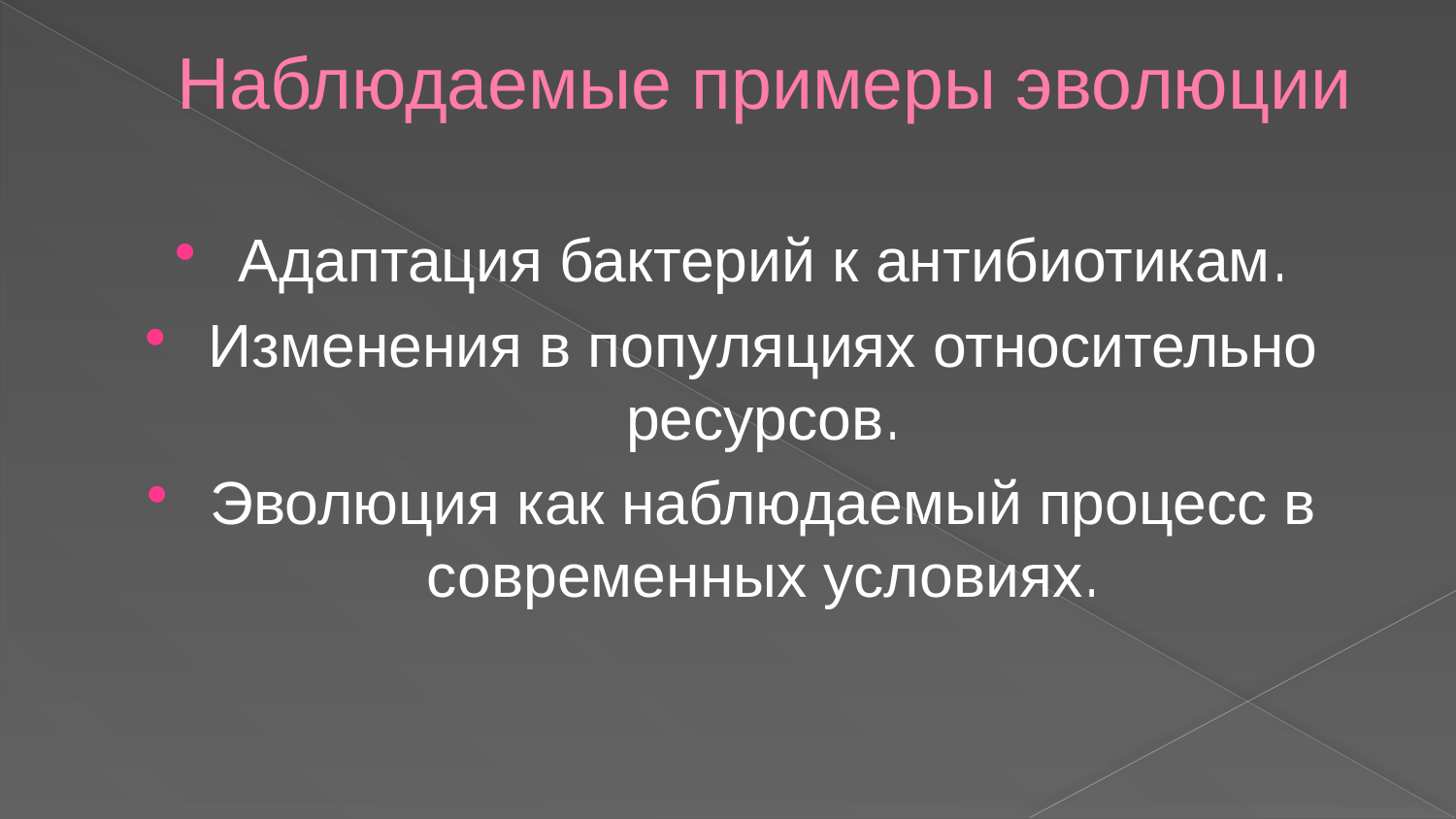

# Наблюдаемые примеры эволюции
Адаптация бактерий к антибиотикам.
Изменения в популяциях относительно ресурсов.
Эволюция как наблюдаемый процесс в современных условиях.